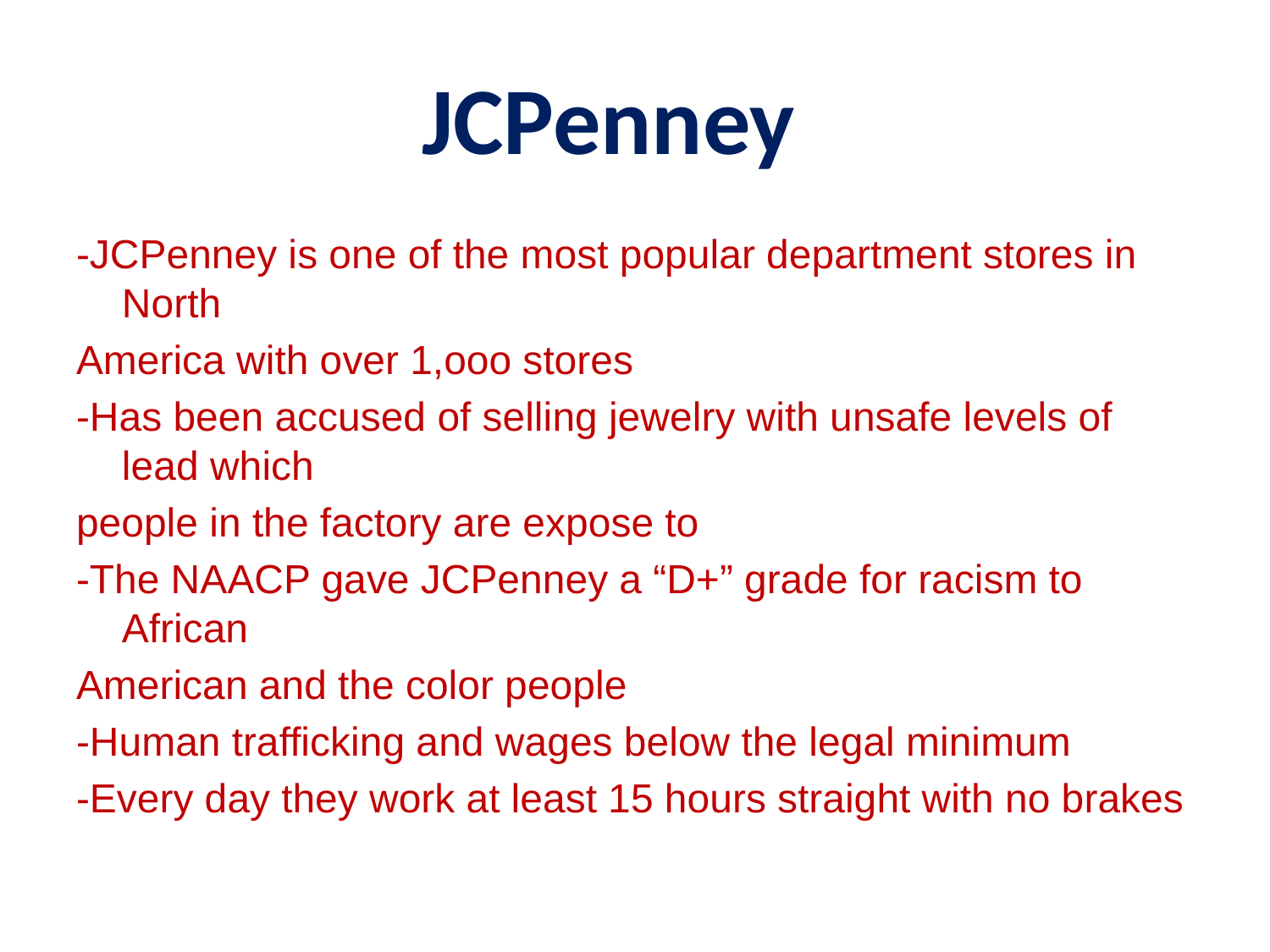

JCPenney
-JCPenney is one of the most popular department stores in North
America with over 1,ooo stores
-Has been accused of selling jewelry with unsafe levels of lead which
people in the factory are expose to
-The NAACP gave JCPenney a “D+” grade for racism to African
American and the color people
-Human trafficking and wages below the legal minimum
-Every day they work at least 15 hours straight with no brakes